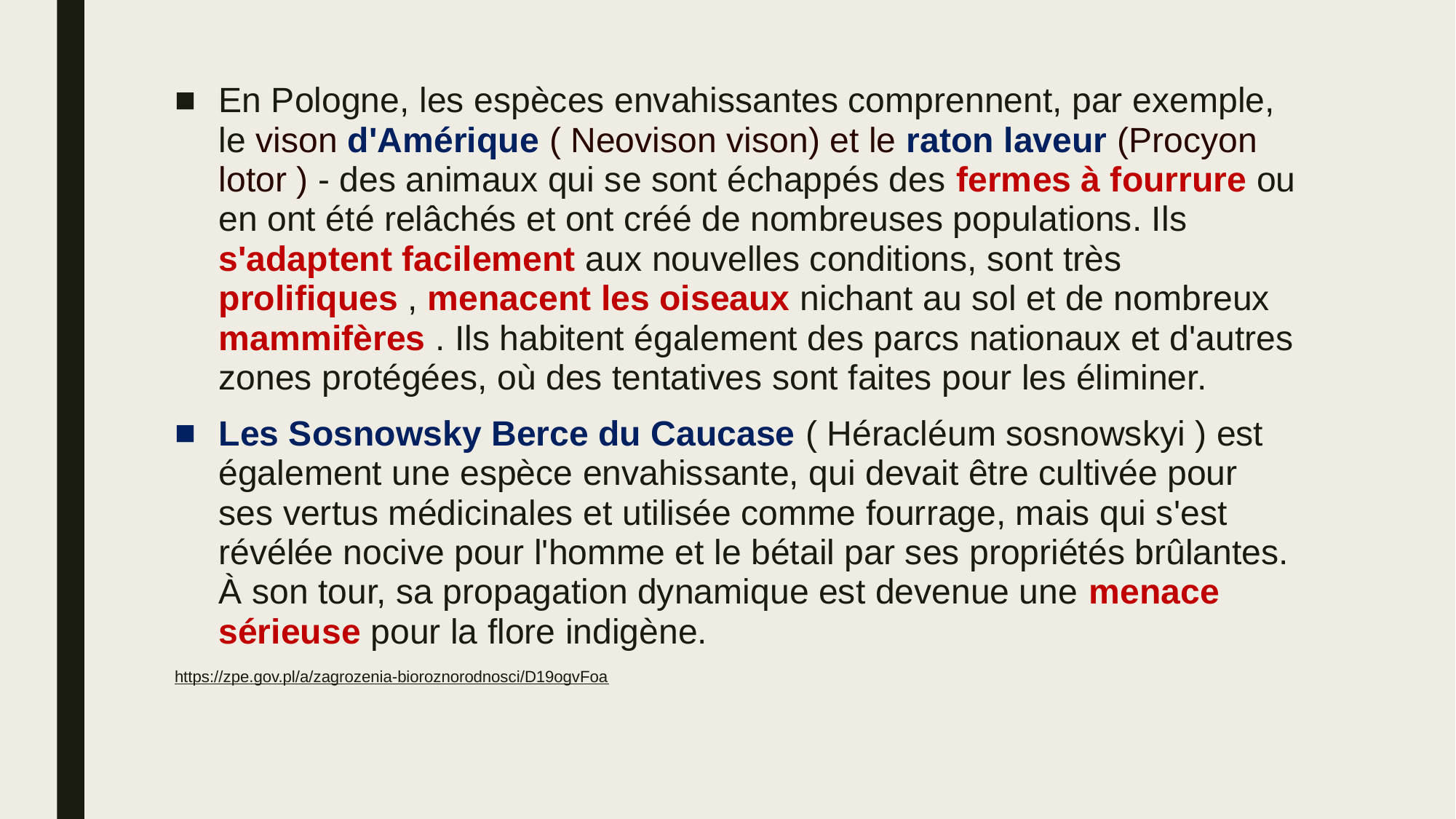

En Pologne, les espèces envahissantes comprennent, par exemple, le vison d'Amérique ( Neovison vison) et le raton laveur (Procyon lotor ) - des animaux qui se sont échappés des fermes à fourrure ou en ont été relâchés et ont créé de nombreuses populations. Ils s'adaptent facilement aux nouvelles conditions, sont très prolifiques , menacent les oiseaux nichant au sol et de nombreux mammifères . Ils habitent également des parcs nationaux et d'autres zones protégées, où des tentatives sont faites pour les éliminer.
Les Sosnowsky Berce du Caucase ( Héracléum sosnowskyi ) est également une espèce envahissante, qui devait être cultivée pour ses vertus médicinales et utilisée comme fourrage, mais qui s'est révélée nocive pour l'homme et le bétail par ses propriétés brûlantes. À son tour, sa propagation dynamique est devenue une menace sérieuse pour la flore indigène.
https://zpe.gov.pl/a/zagrozenia-bioroznorodnosci/D19ogvFoa